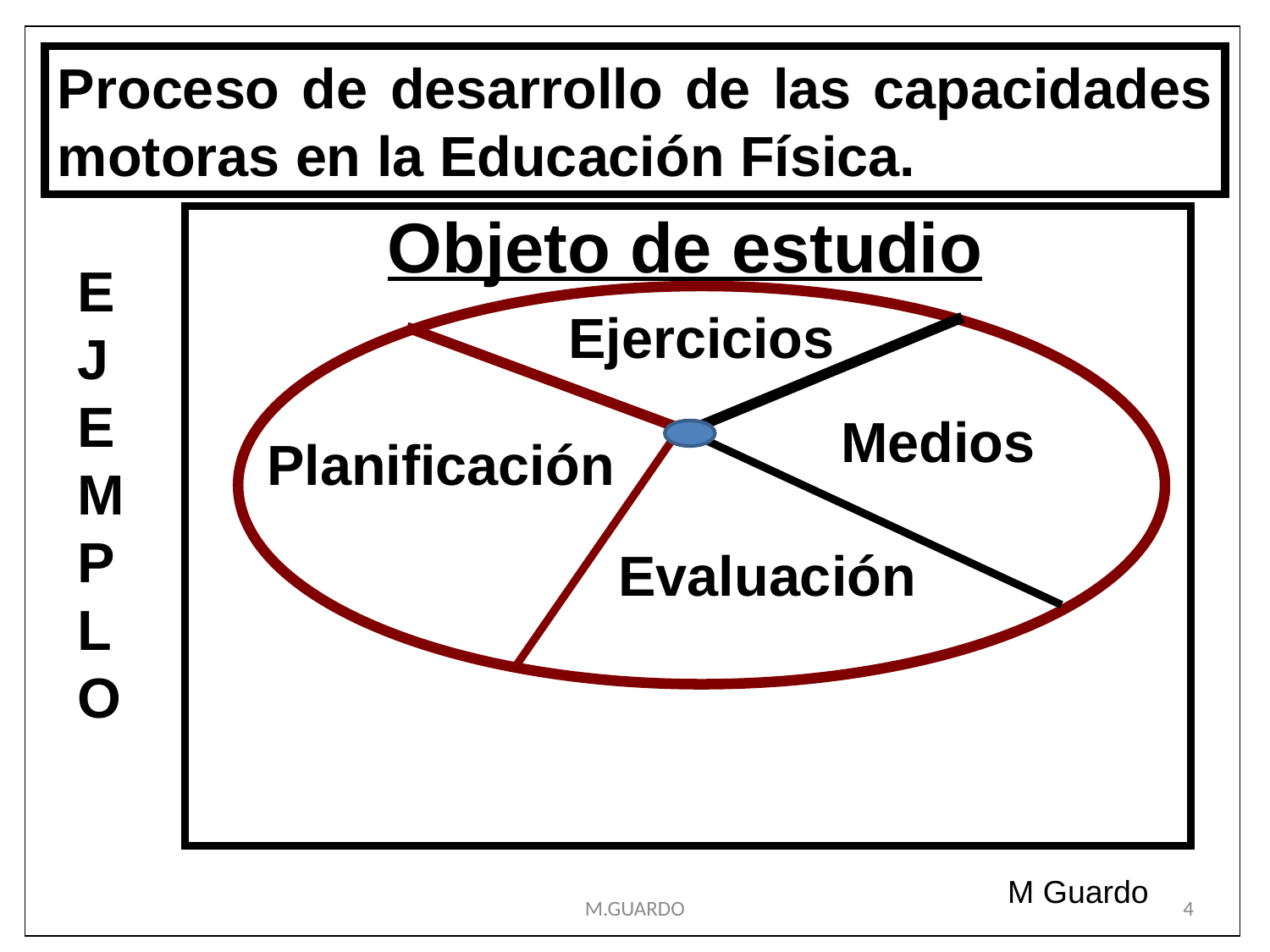

Proceso de desarrollo de las capacidades motoras en la Educación Física.
Objeto de estudio

EJEMPLO

Ejercicios

Medios

Planificación

 Evaluación
M Guardo
M.GUARDO
4